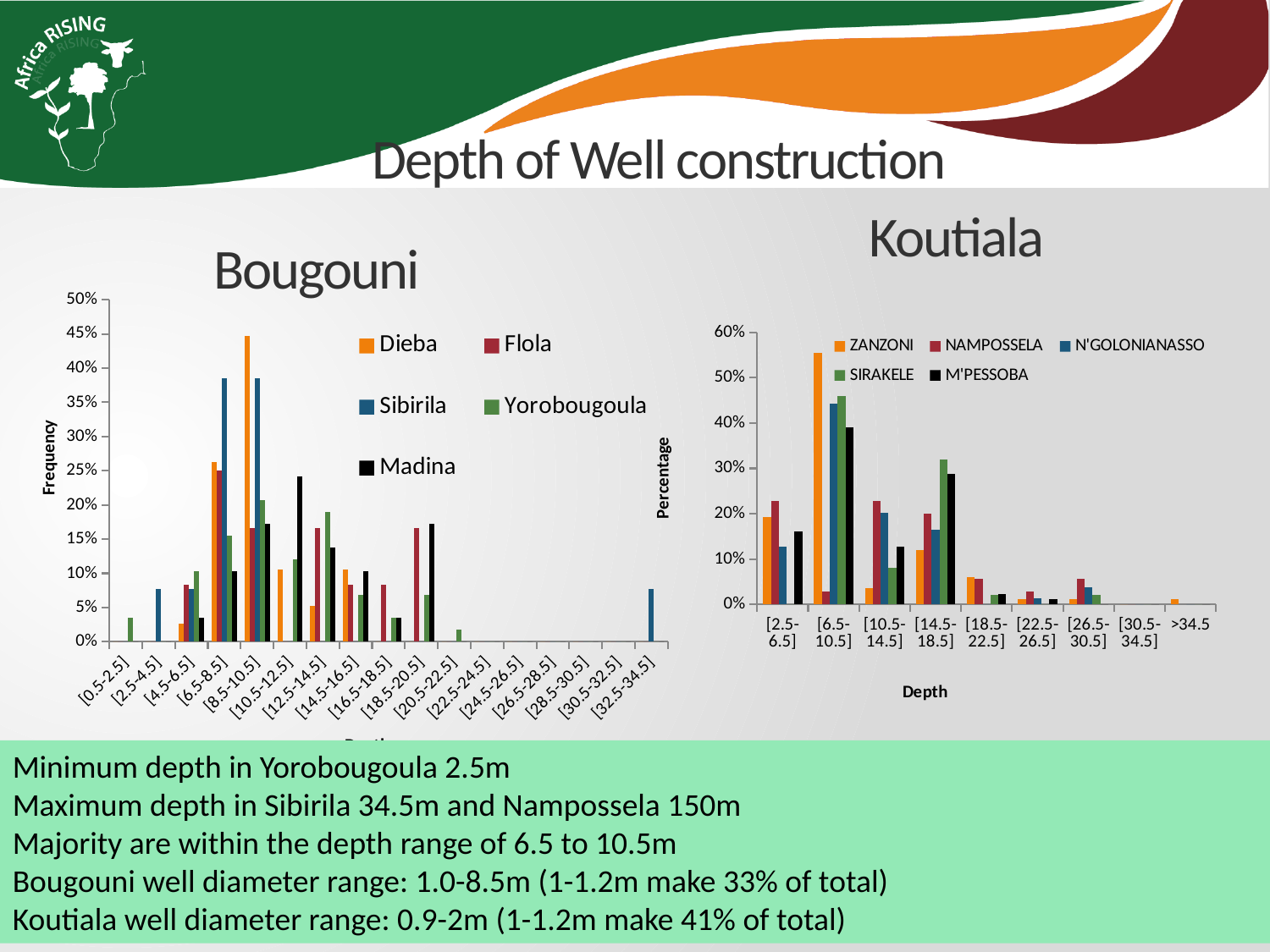

# Depth of Well construction
Koutiala
Bougouni

### Chart

| Category | Dieba | Flola | Sibirila | Yorobougoula | Madina |
|---|---|---|---|---|---|
| [0.5-2.5] | 0.0 | 0.0 | 0.0 | 0.034482758620689655 | 0.0 |
| [2.5-4.5] | 0.0 | 0.0 | 0.07692307692307693 | 0.0 | 0.0 |
| [4.5-6.5] | 0.026315789473684213 | 0.08333333333333334 | 0.07692307692307693 | 0.10344827586206895 | 0.034482758620689655 |
| [6.5-8.5] | 0.26315789473684215 | 0.25 | 0.3846153846153847 | 0.15517241379310345 | 0.10344827586206895 |
| [8.5-10.5] | 0.44736842105263164 | 0.16666666666666666 | 0.3846153846153847 | 0.20689655172413793 | 0.17241379310344832 |
| [10.5-12.5] | 0.10526315789473685 | 0.0 | 0.0 | 0.12068965517241381 | 0.24137931034482762 |
| [12.5-14.5] | 0.052631578947368425 | 0.16666666666666666 | 0.0 | 0.1896551724137931 | 0.13793103448275867 |
| [14.5-16.5] | 0.10526315789473685 | 0.08333333333333334 | 0.0 | 0.06896551724137931 | 0.10344827586206895 |
| [16.5-18.5] | 0.0 | 0.08333333333333334 | 0.0 | 0.034482758620689655 | 0.034482758620689655 |
| [18.5-20.5] | 0.0 | 0.16666666666666666 | 0.0 | 0.06896551724137931 | 0.17241379310344832 |
| [20.5-22.5] | 0.0 | 0.0 | 0.0 | 0.017241379310344827 | 0.0 |
| [22.5-24.5] | 0.0 | 0.0 | 0.0 | 0.0 | 0.0 |
| [24.5-26.5] | 0.0 | 0.0 | 0.0 | 0.0 | 0.0 |
| [26.5-28.5] | 0.0 | 0.0 | 0.0 | 0.0 | 0.0 |
| [28.5-30.5] | 0.0 | 0.0 | 0.0 | 0.0 | 0.0 |
| [30.5-32.5] | 0.0 | 0.0 | 0.0 | 0.0 | 0.0 |
| [32.5-34.5] | 0.0 | 0.0 | 0.07692307692307693 | 0.0 | 0.0 |

[unsupported chart]

Minimum depth in Yorobougoula 2.5m
Maximum depth in Sibirila 34.5m and Nampossela 150m
Majority are within the depth range of 6.5 to 10.5m
Bougouni well diameter range: 1.0-8.5m (1-1.2m make 33% of total)
Koutiala well diameter range: 0.9-2m (1-1.2m make 41% of total)